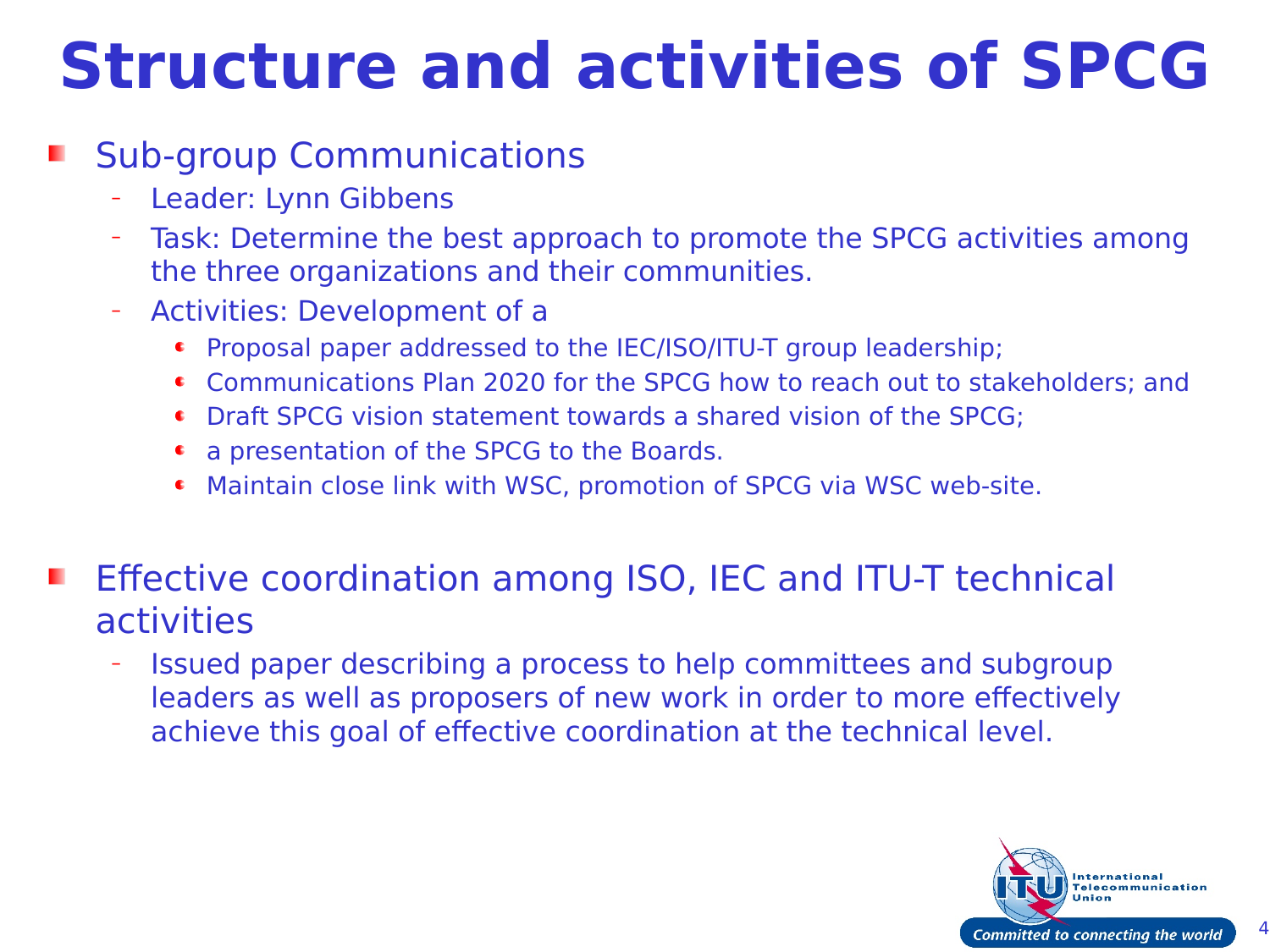

# Structure and activities of SPCG
Sub-group Communications
Leader: Lynn Gibbens
Task: Determine the best approach to promote the SPCG activities among the three organizations and their communities.
Activities: Development of a
Proposal paper addressed to the IEC/ISO/ITU-T group leadership;
Communications Plan 2020 for the SPCG how to reach out to stakeholders; and
Draft SPCG vision statement towards a shared vision of the SPCG;
a presentation of the SPCG to the Boards.
Maintain close link with WSC, promotion of SPCG via WSC web-site.

Effective coordination among ISO, IEC and ITU-T technical activities
Issued paper describing a process to help committees and subgroup leaders as well as proposers of new work in order to more effectively achieve this goal of effective coordination at the technical level.
4